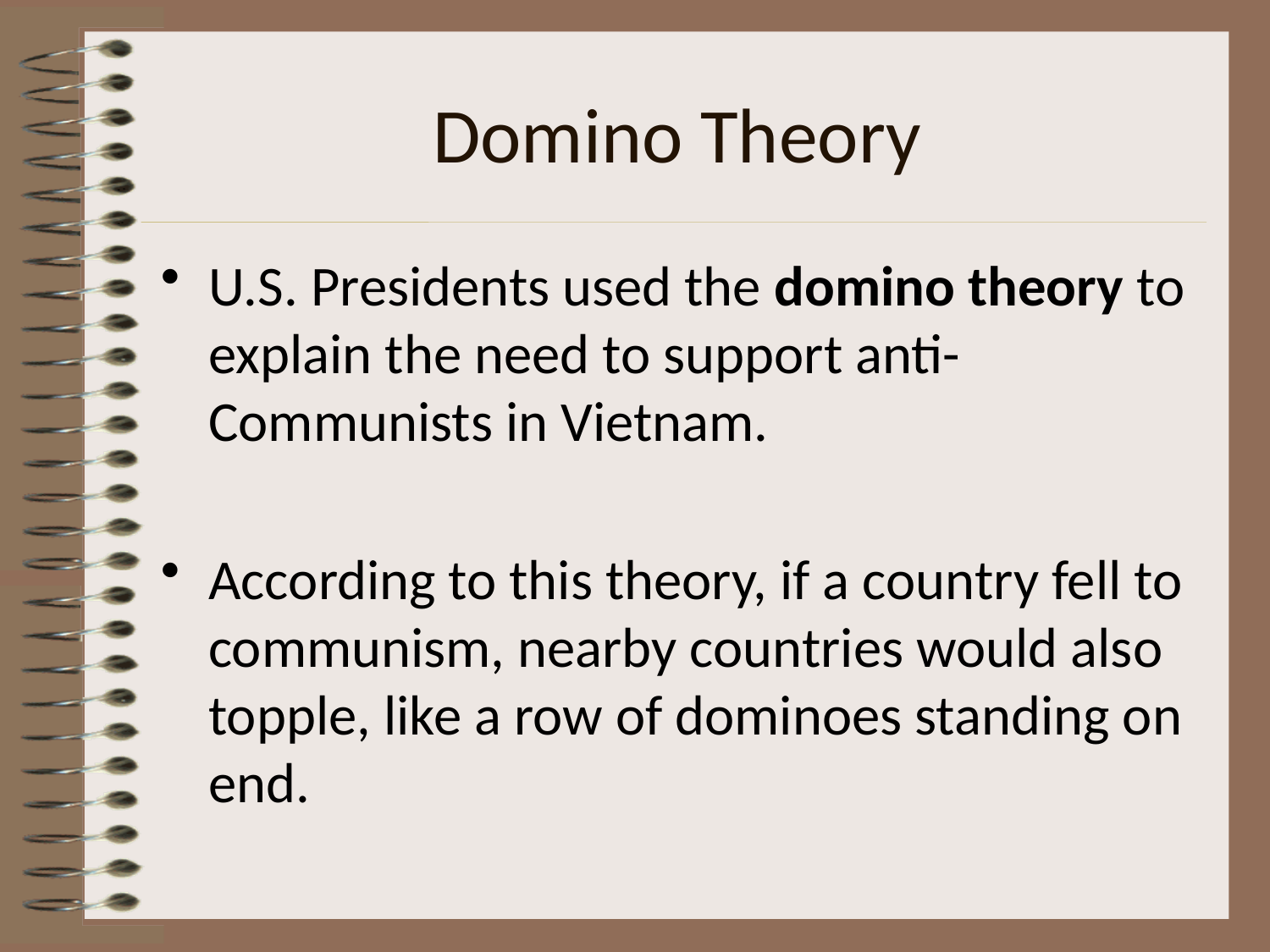

# Domino Theory
U.S. Presidents used the domino theory to explain the need to support anti-Communists in Vietnam.

According to this theory, if a country fell to communism, nearby countries would also topple, like a row of dominoes standing on end.